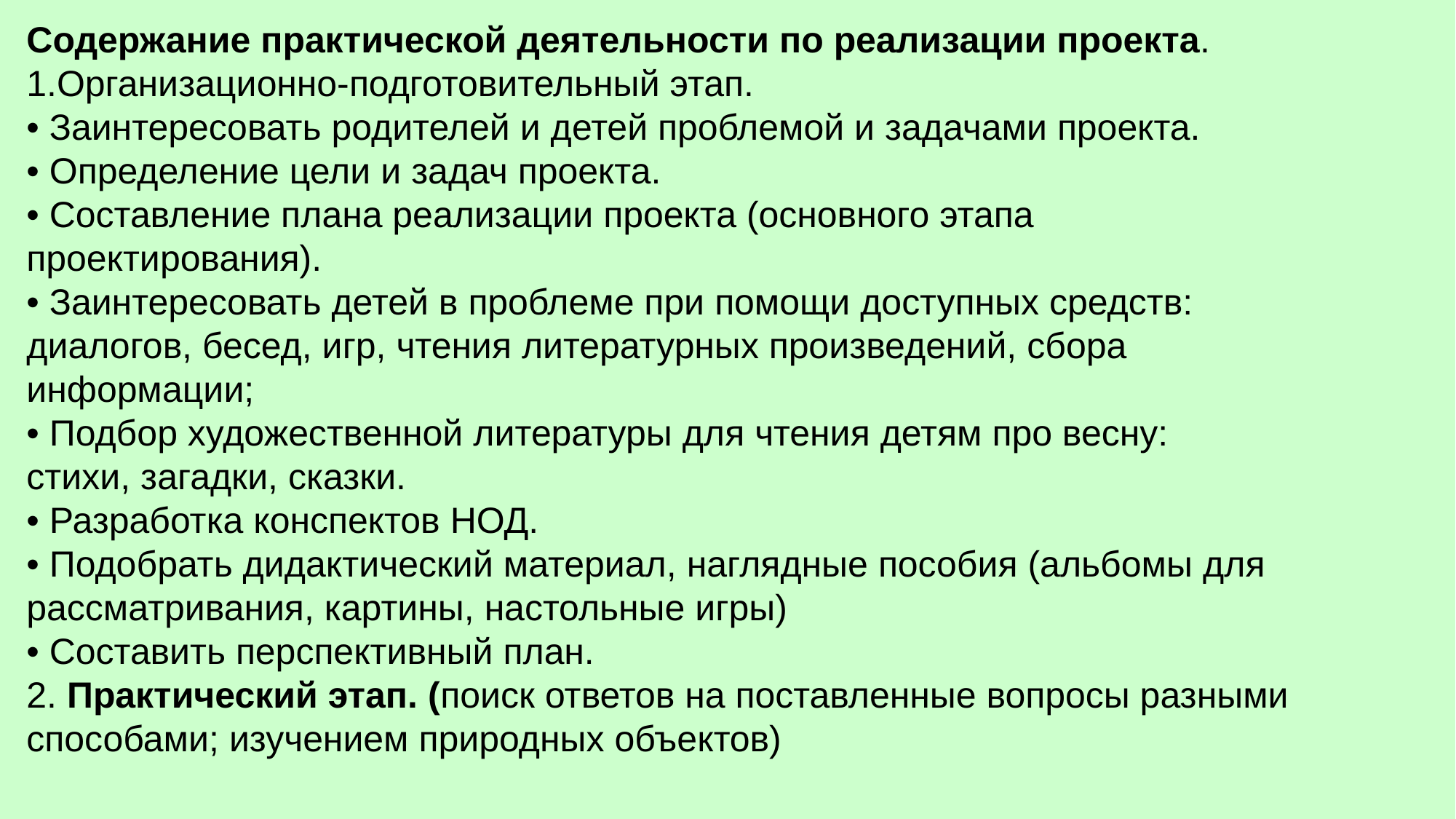

Содержание практической деятельности по реализации проекта.
1.Организационно-подготовительный этап.
• Заинтересовать родителей и детей проблемой и задачами проекта.
• Определение цели и задач проекта.
• Составление плана реализации проекта (основного этапа
проектирования).
• Заинтересовать детей в проблеме при помощи доступных средств:
диалогов, бесед, игр, чтения литературных произведений, сбора
информации;
• Подбор художественной литературы для чтения детям про весну:
стихи, загадки, сказки.
• Разработка конспектов НОД.
• Подобрать дидактический материал, наглядные пособия (альбомы для
рассматривания, картины, настольные игры)
• Составить перспективный план.
2. Практический этап. (поиск ответов на поставленные вопросы разными
способами; изучением природных объектов)